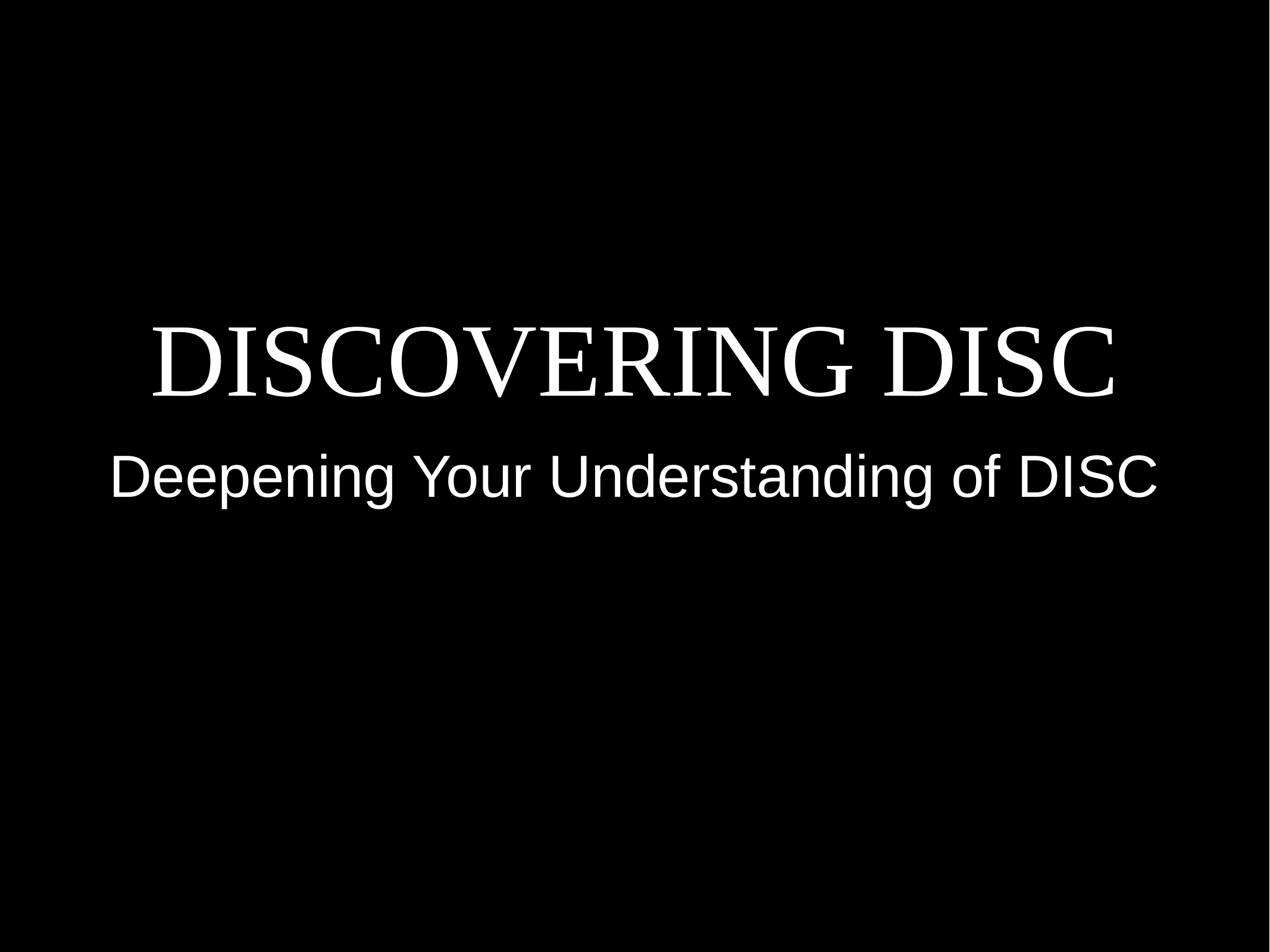

# DISCOVERING DISC
Deepening Your Understanding of DISC